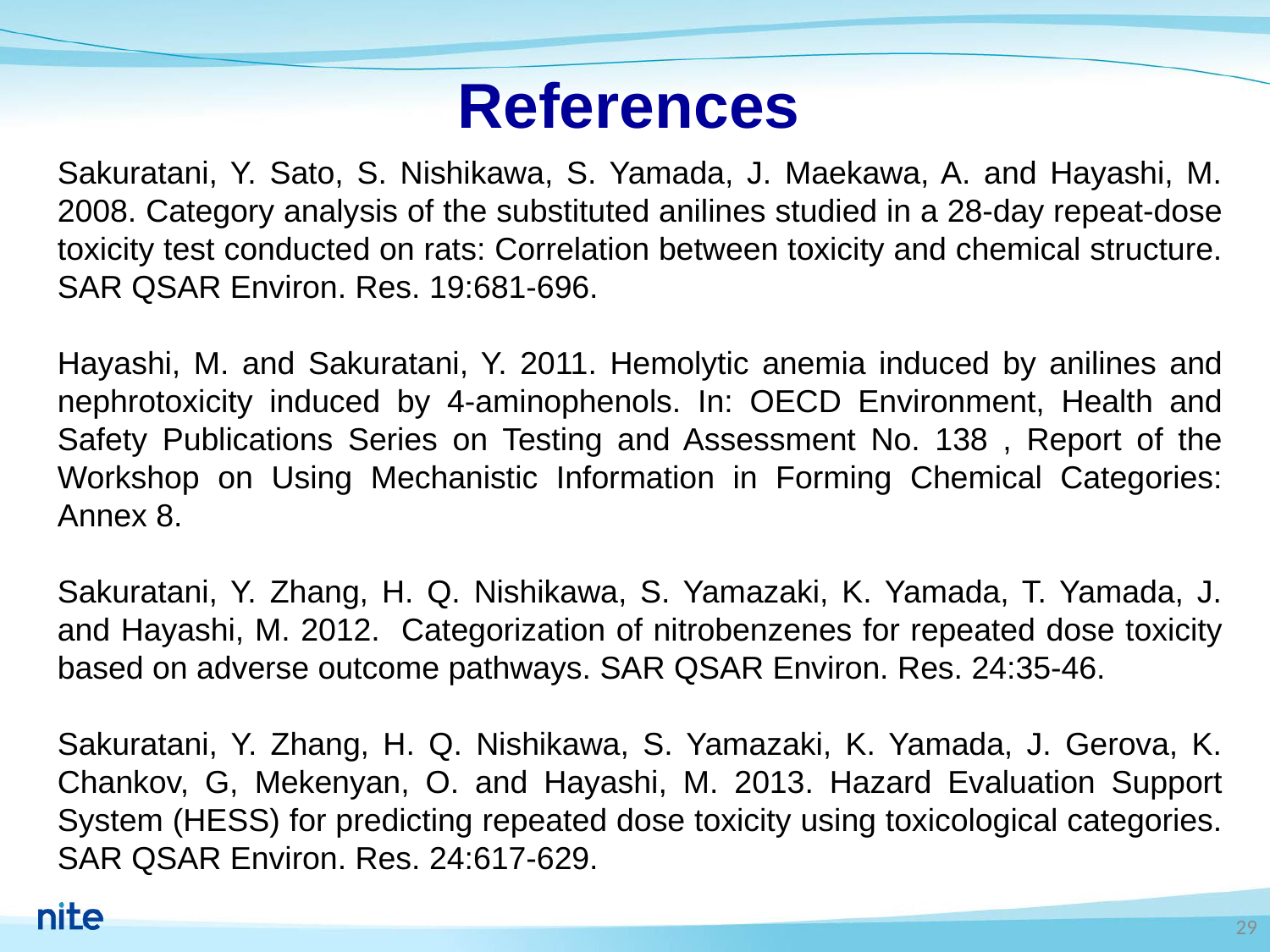

# References
Sakuratani, Y. Sato, S. Nishikawa, S. Yamada, J. Maekawa, A. and Hayashi, M. 2008. Category analysis of the substituted anilines studied in a 28-day repeat-dose toxicity test conducted on rats: Correlation between toxicity and chemical structure. SAR QSAR Environ. Res. 19:681-696.

Hayashi, M. and Sakuratani, Y. 2011. Hemolytic anemia induced by anilines and nephrotoxicity induced by 4-aminophenols. In: OECD Environment, Health and Safety Publications Series on Testing and Assessment No. 138 , Report of the Workshop on Using Mechanistic Information in Forming Chemical Categories: Annex 8.

Sakuratani, Y. Zhang, H. Q. Nishikawa, S. Yamazaki, K. Yamada, T. Yamada, J. and Hayashi, M. 2012.  Categorization of nitrobenzenes for repeated dose toxicity based on adverse outcome pathways. SAR QSAR Environ. Res. 24:35-46.

Sakuratani, Y. Zhang, H. Q. Nishikawa, S. Yamazaki, K. Yamada, J. Gerova, K. Chankov, G, Mekenyan, O. and Hayashi, M. 2013. Hazard Evaluation Support System (HESS) for predicting repeated dose toxicity using toxicological categories. SAR QSAR Environ. Res. 24:617-629.

29